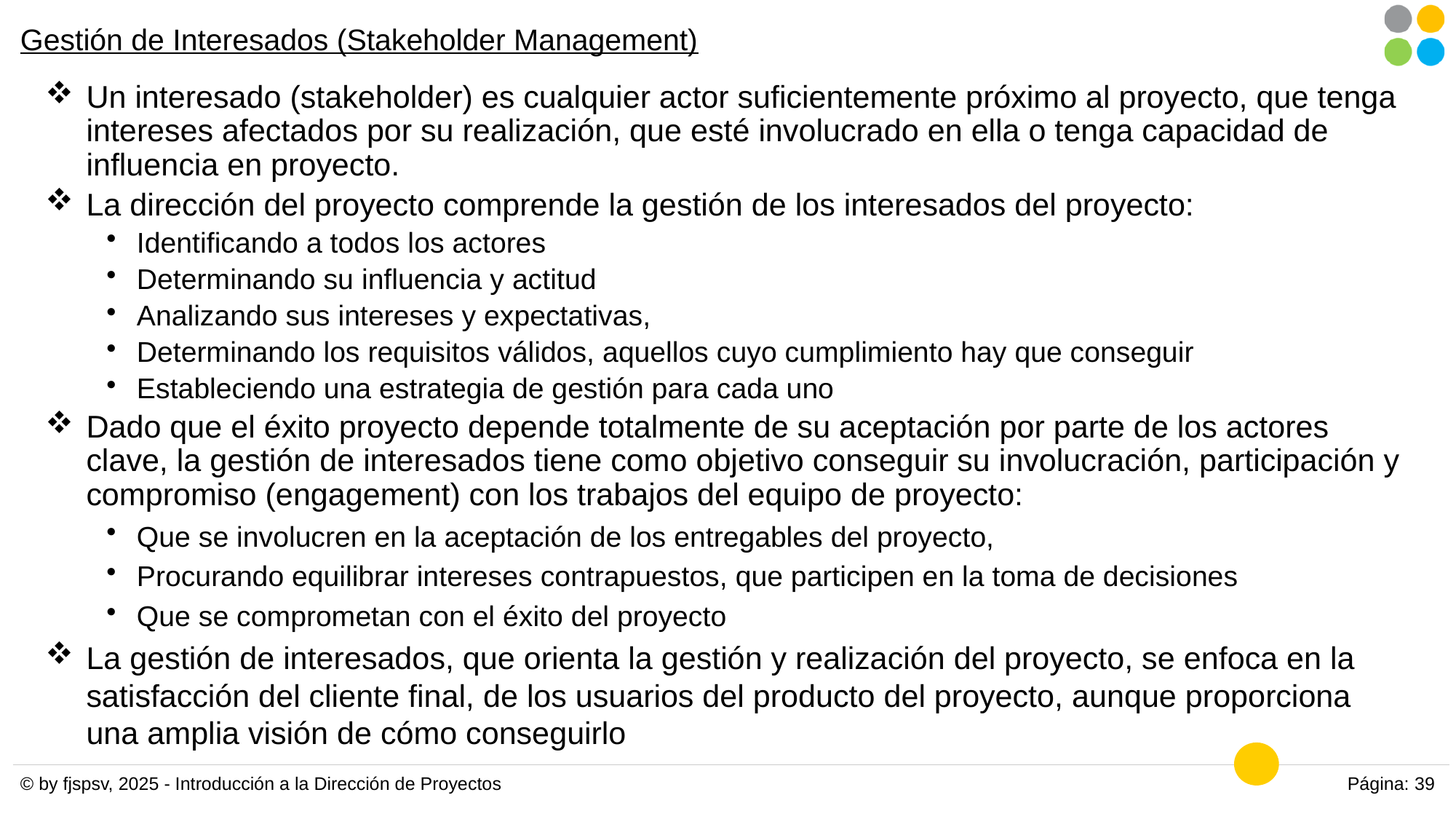

# Gestión de Interesados (Stakeholder Management)
Un interesado (stakeholder) es cualquier actor suficientemente próximo al proyecto, que tenga intereses afectados por su realización, que esté involucrado en ella o tenga capacidad de influencia en proyecto.
La dirección del proyecto comprende la gestión de los interesados del proyecto:
Identificando a todos los actores
Determinando su influencia y actitud
Analizando sus intereses y expectativas,
Determinando los requisitos válidos, aquellos cuyo cumplimiento hay que conseguir
Estableciendo una estrategia de gestión para cada uno
Dado que el éxito proyecto depende totalmente de su aceptación por parte de los actores clave, la gestión de interesados tiene como objetivo conseguir su involucración, participación y compromiso (engagement) con los trabajos del equipo de proyecto:
Que se involucren en la aceptación de los entregables del proyecto,
Procurando equilibrar intereses contrapuestos, que participen en la toma de decisiones
Que se comprometan con el éxito del proyecto
La gestión de interesados, que orienta la gestión y realización del proyecto, se enfoca en la satisfacción del cliente final, de los usuarios del producto del proyecto, aunque proporciona una amplia visión de cómo conseguirlo
© by fjspsv, 2025 - Introducción a la Dirección de Proyectos
Página: 39